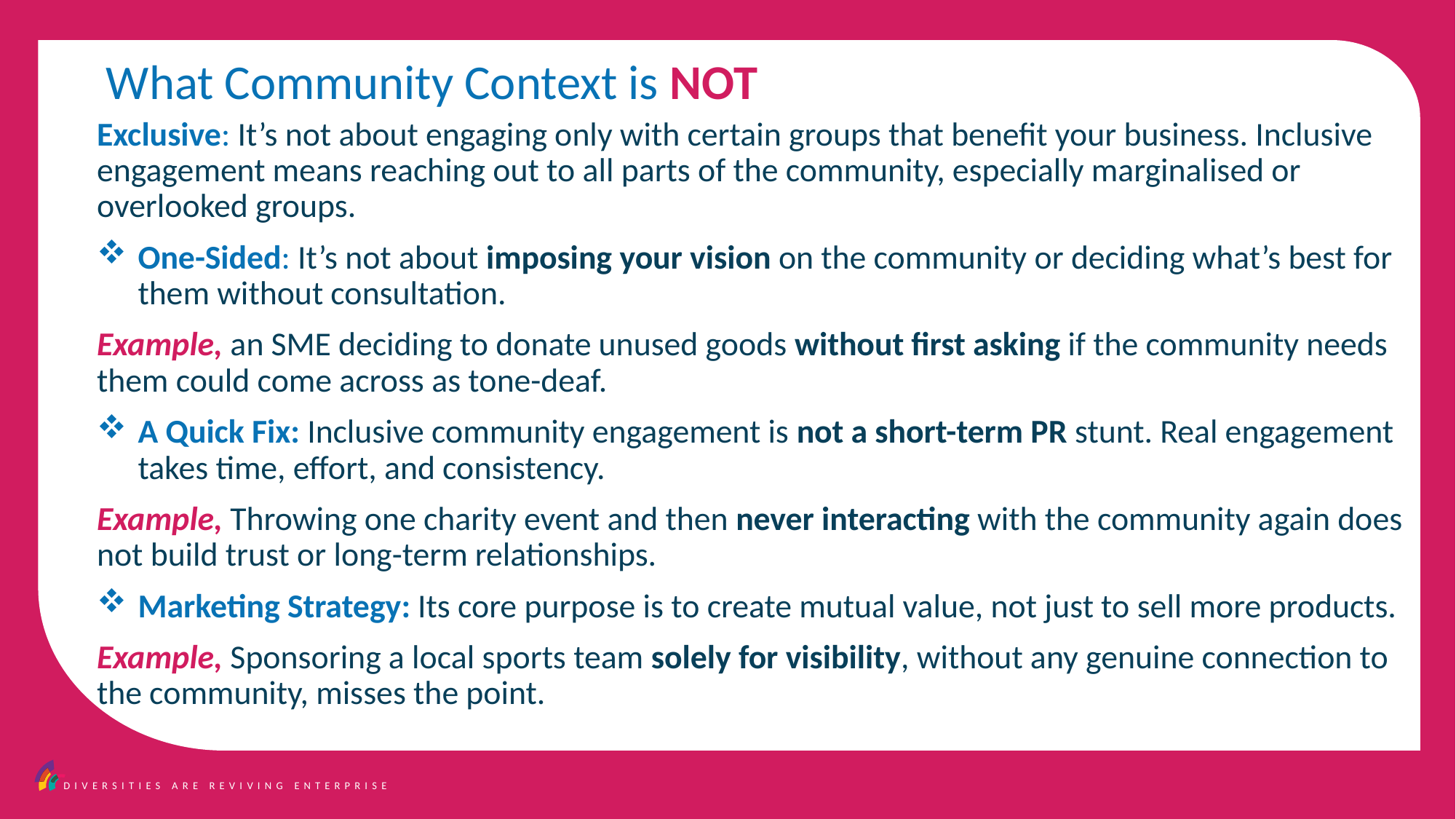

What Community Context is NOT
Exclusive: It’s not about engaging only with certain groups that benefit your business. Inclusive engagement means reaching out to all parts of the community, especially marginalised or overlooked groups.
One-Sided: It’s not about imposing your vision on the community or deciding what’s best for them without consultation.
Example, an SME deciding to donate unused goods without first asking if the community needs them could come across as tone-deaf.
A Quick Fix: Inclusive community engagement is not a short-term PR stunt. Real engagement takes time, effort, and consistency.
Example, Throwing one charity event and then never interacting with the community again does not build trust or long-term relationships.
Marketing Strategy: Its core purpose is to create mutual value, not just to sell more products.
Example, Sponsoring a local sports team solely for visibility, without any genuine connection to the community, misses the point.